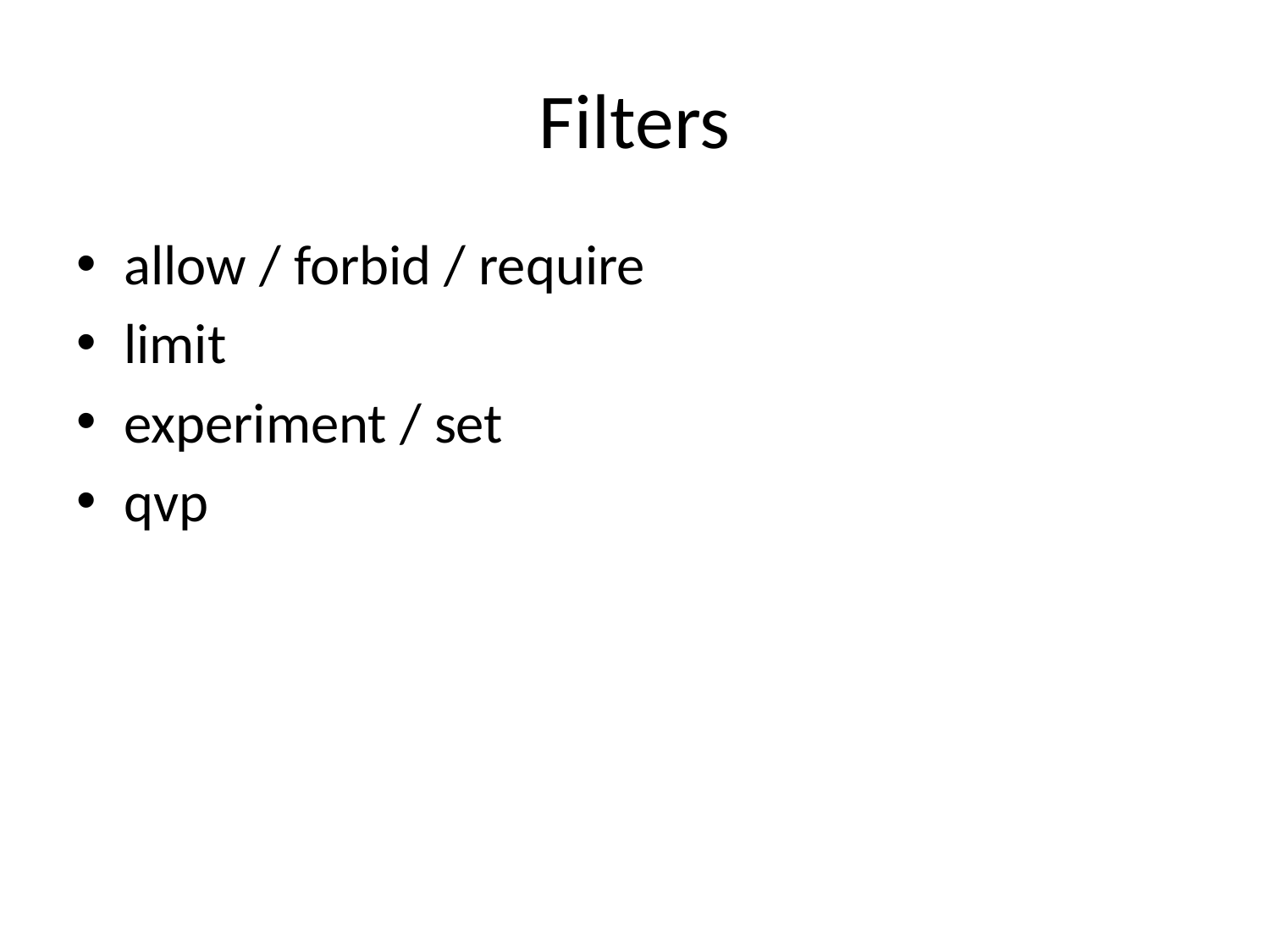

# Filters
allow / forbid / require
limit
experiment / set
qvp